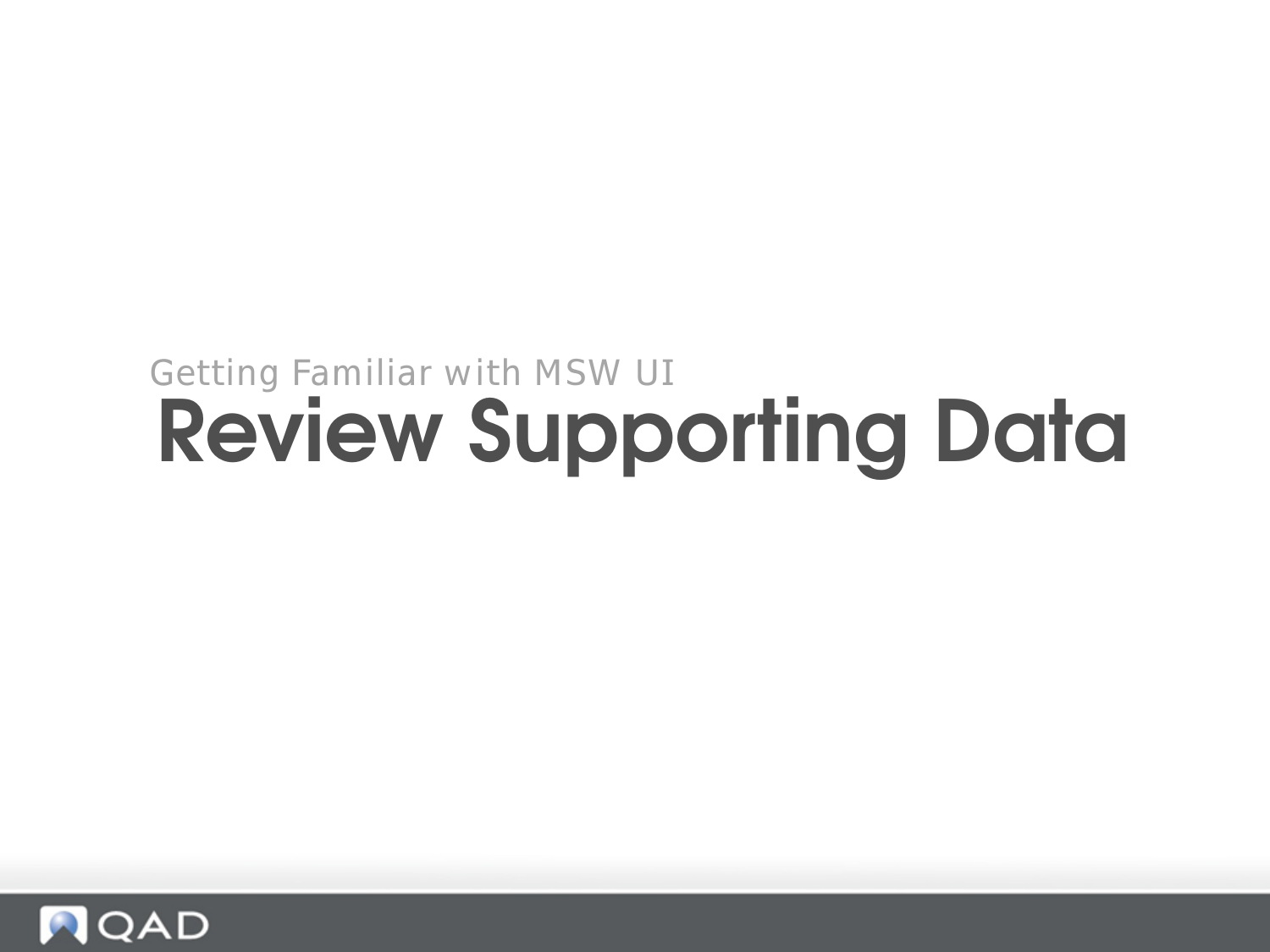

Getting Familiar with MSW UI
 Review Supporting Data